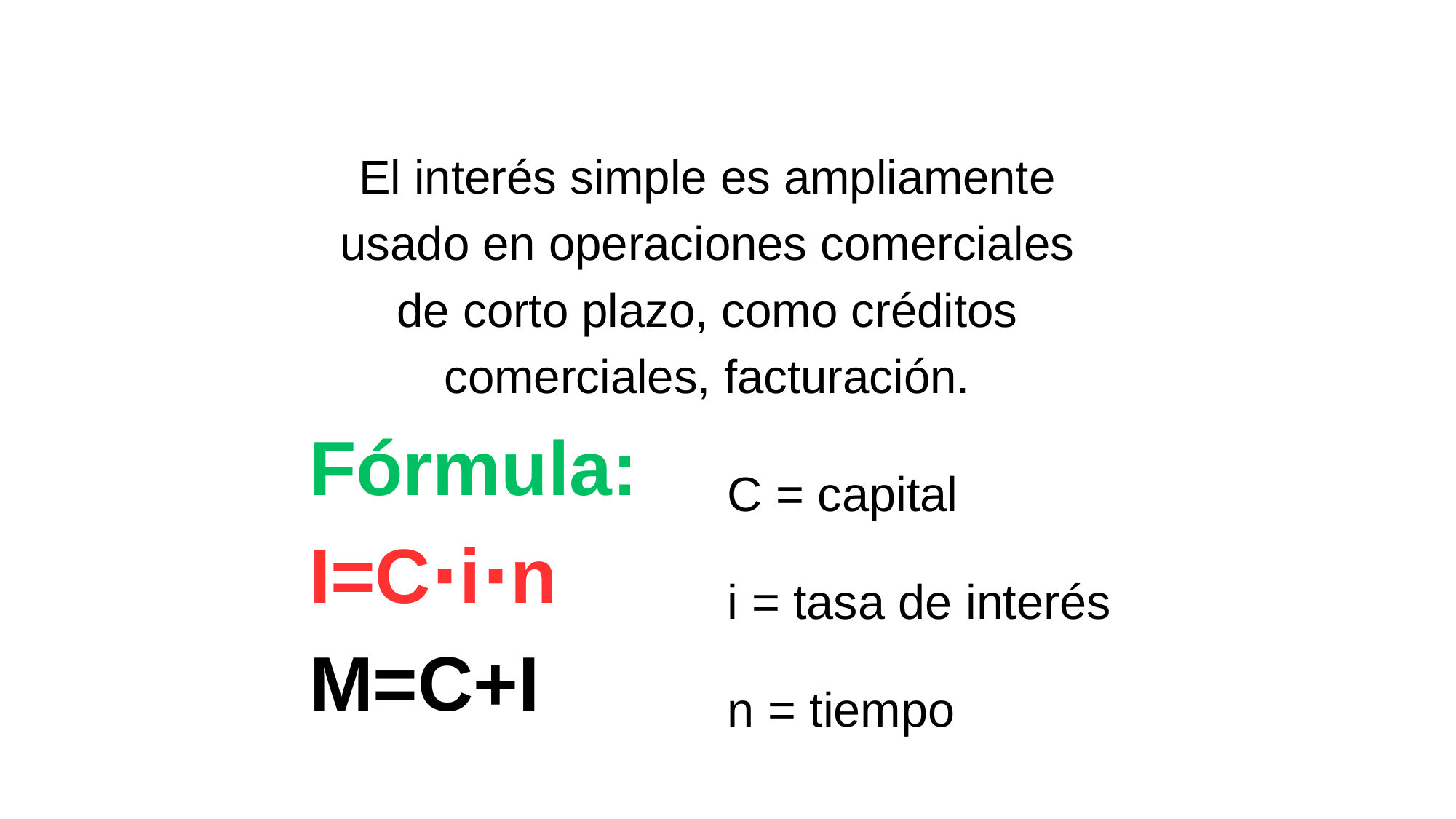

El interés simple es ampliamente usado en operaciones comerciales de corto plazo, como créditos comerciales, facturación.
Fórmula:
I=C⋅i⋅n
M=C+I
C = capital
i = tasa de interés
n = tiempo